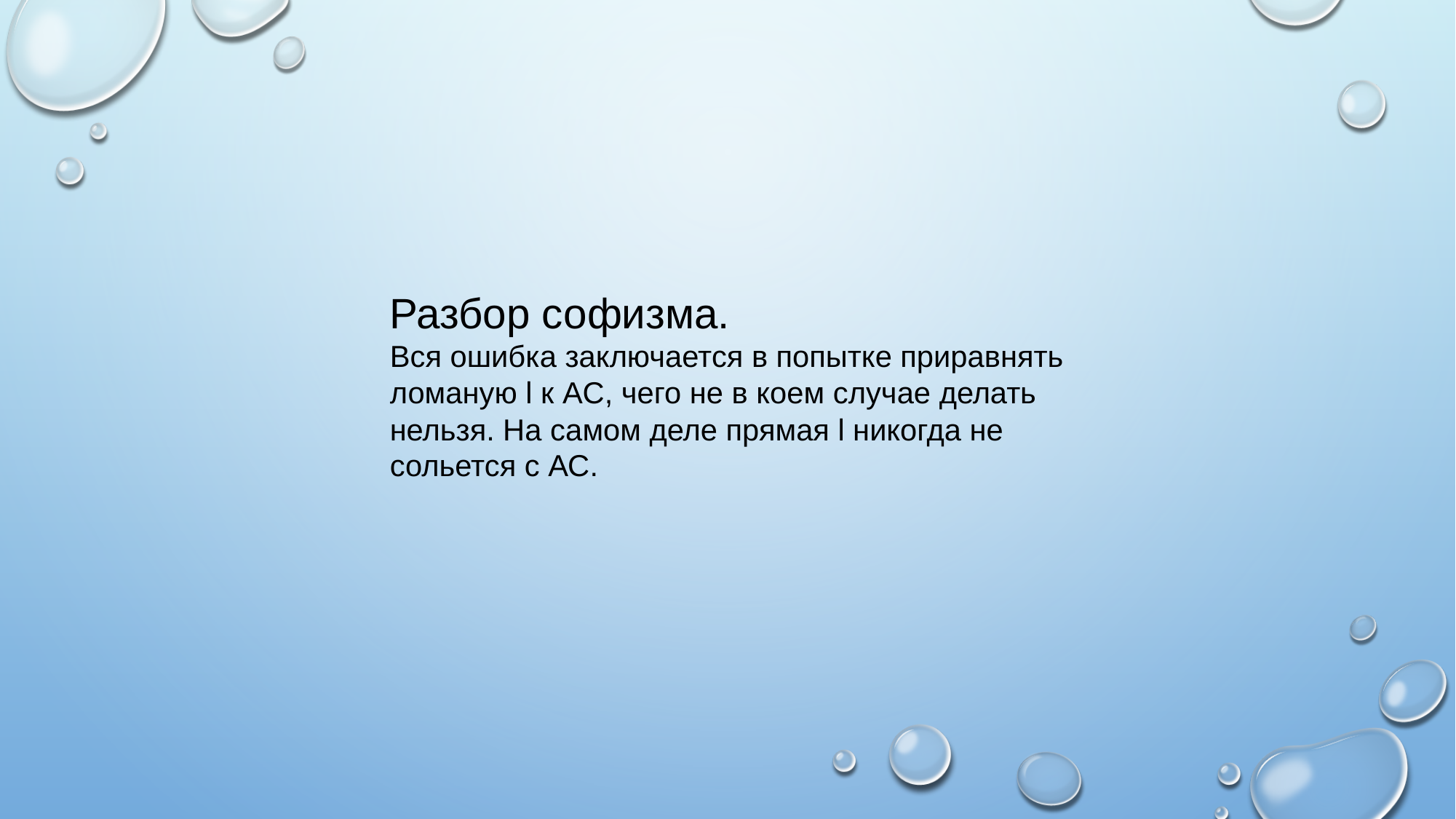

Разбор софизма.
Вся ошибка заключается в попытке приравнять ломаную l к AC, чего не в коем случае делать нельзя. На самом деле прямая l никогда не сольется с АС.